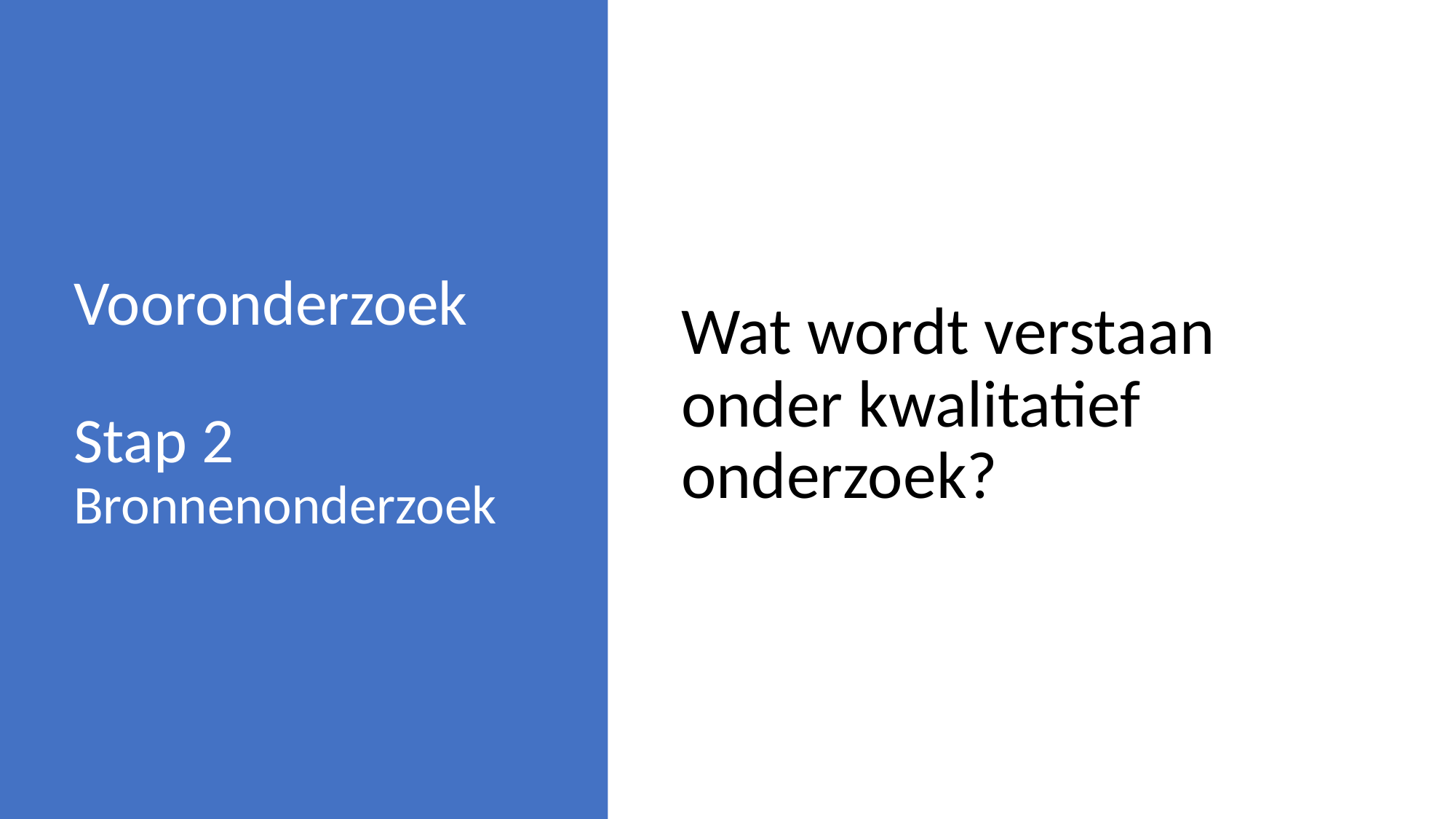

# Vooronderzoek Stap 2 Bronnenonderzoek
Wat wordt verstaan onder kwalitatief onderzoek?